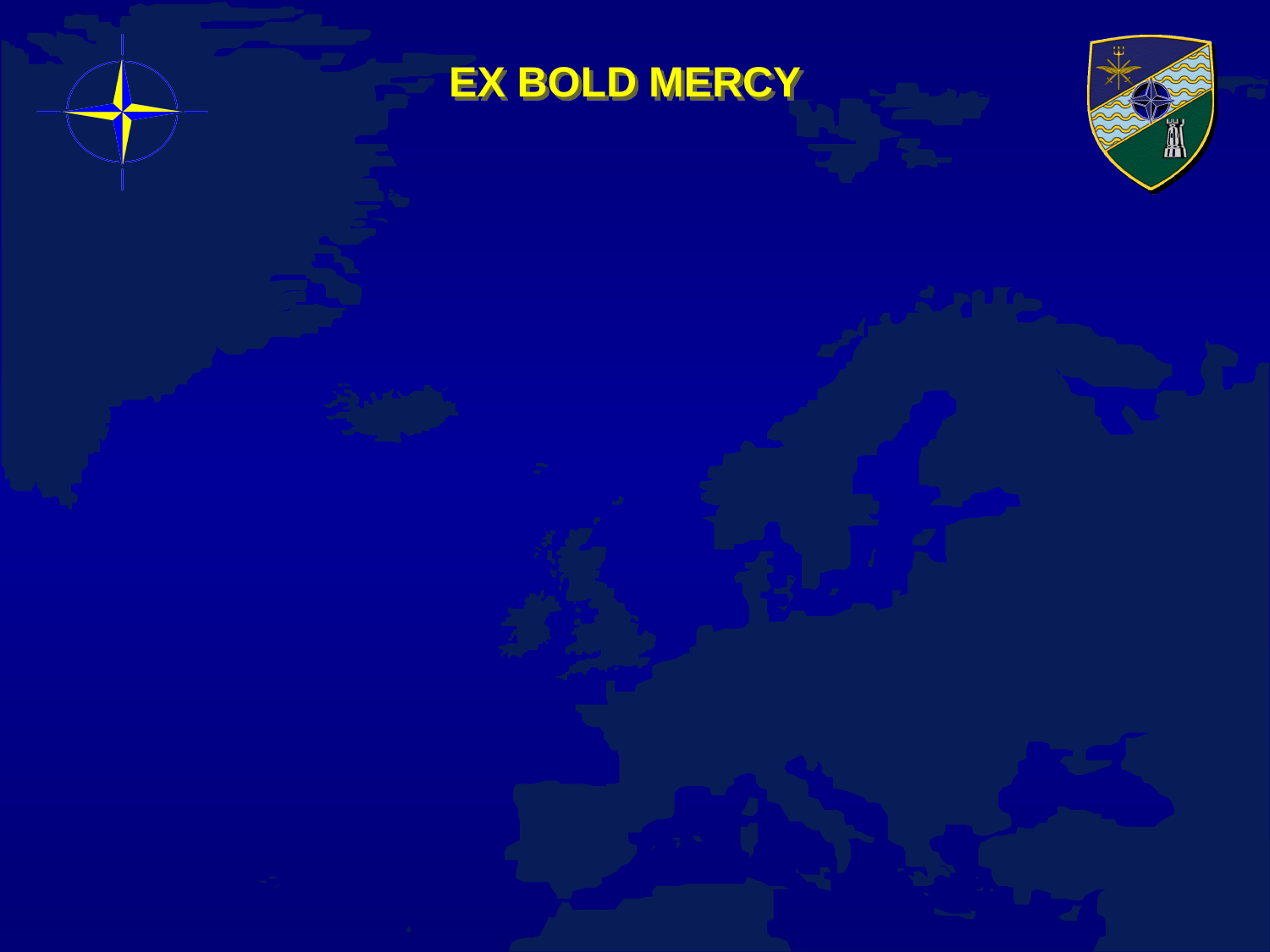

Nations are encouraged to send observers to other national Rescue Coordination Centres for the period of the Exercise.  Arrangements for such exchanges should be made on a bilateral basis but will be reported at the Main Planning Conference.